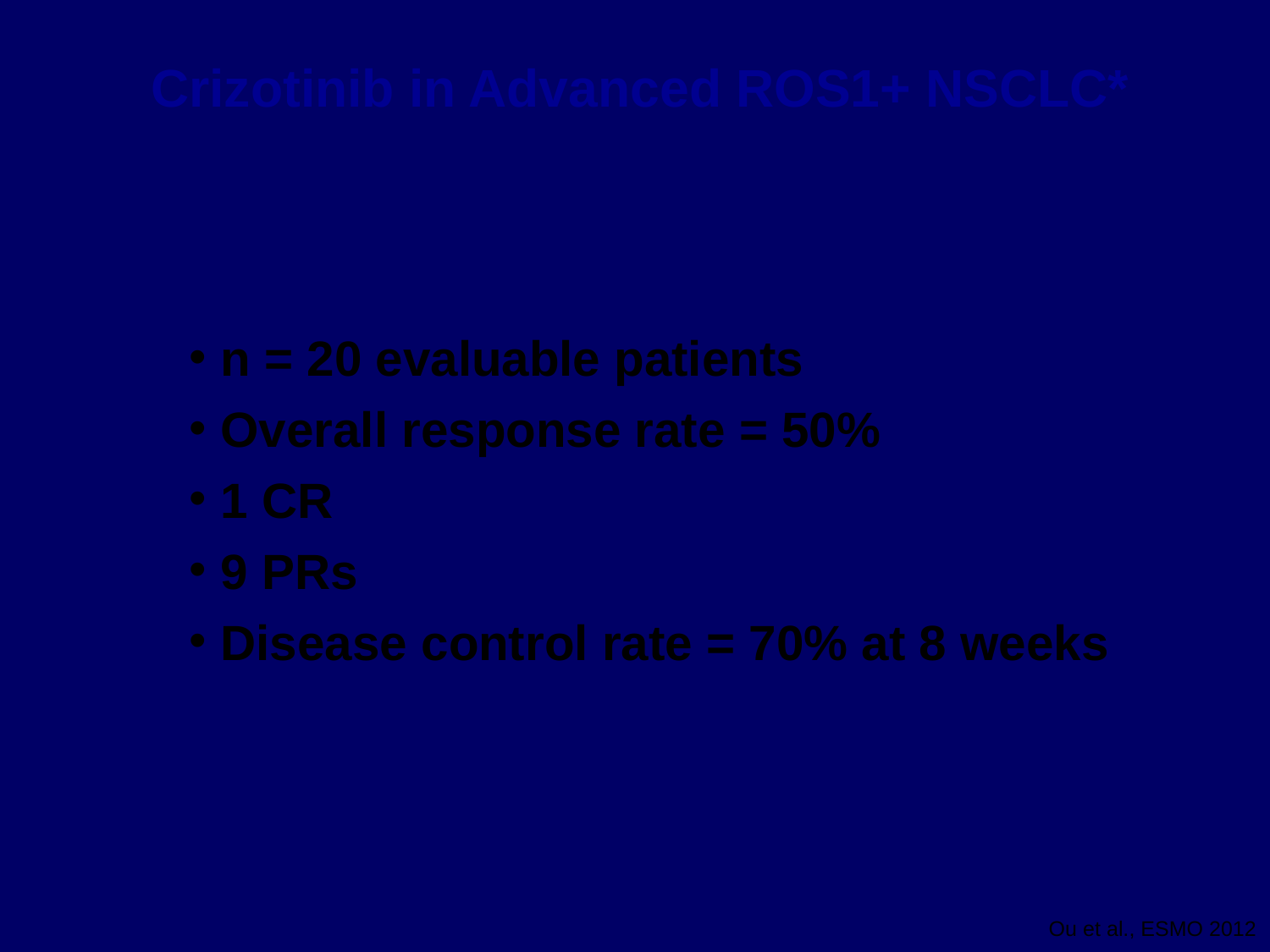

# Crizotinib in Advanced ROS1+ NSCLC*
n = 20 evaluable patients
Overall response rate = 50%
1 CR
9 PRs
Disease control rate = 70% at 8 weeks
Ou et al., ESMO 2012